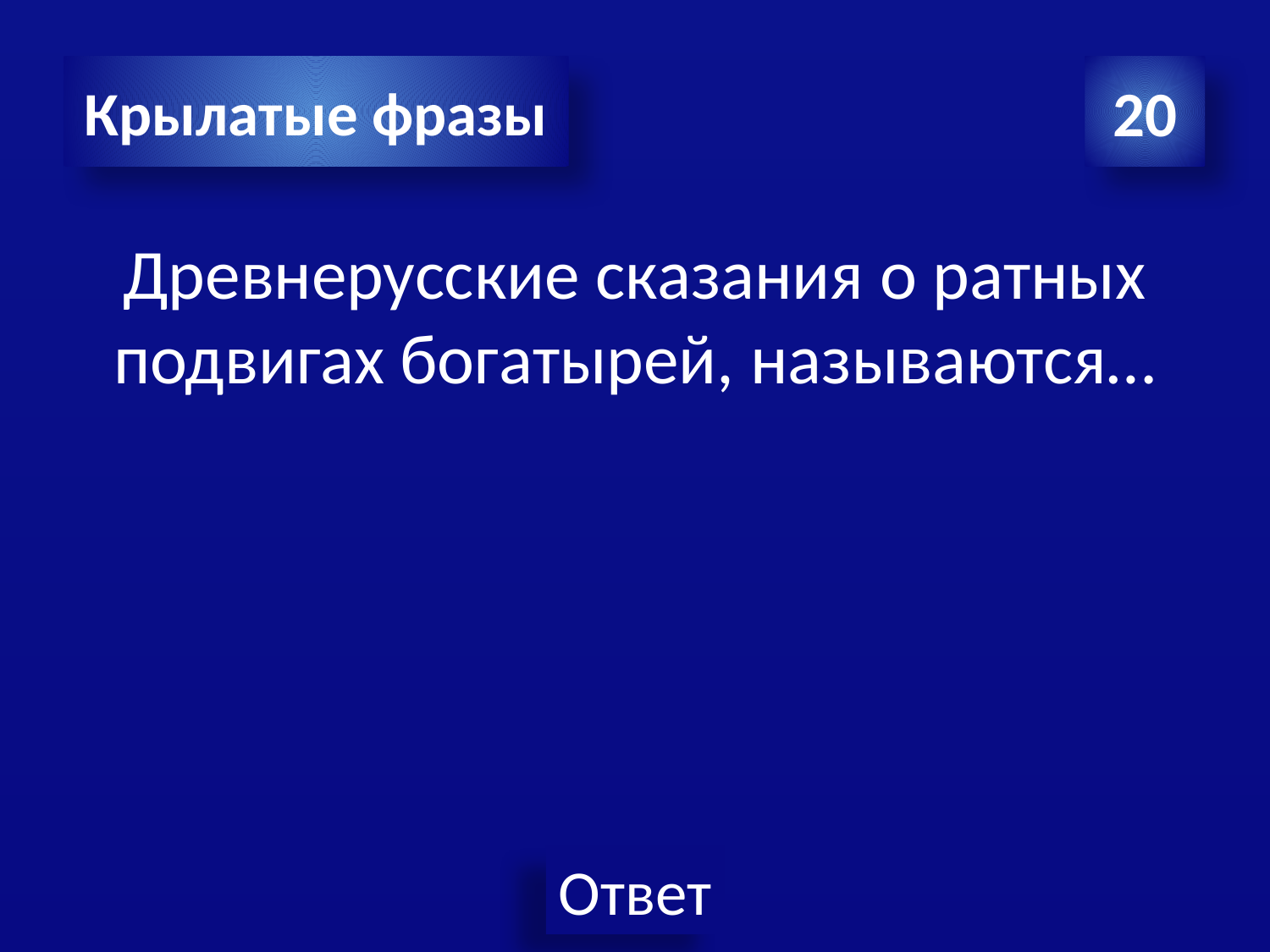

Крылатые фразы
20
Древнерусские сказания о ратных подвигах богатырей, называются…